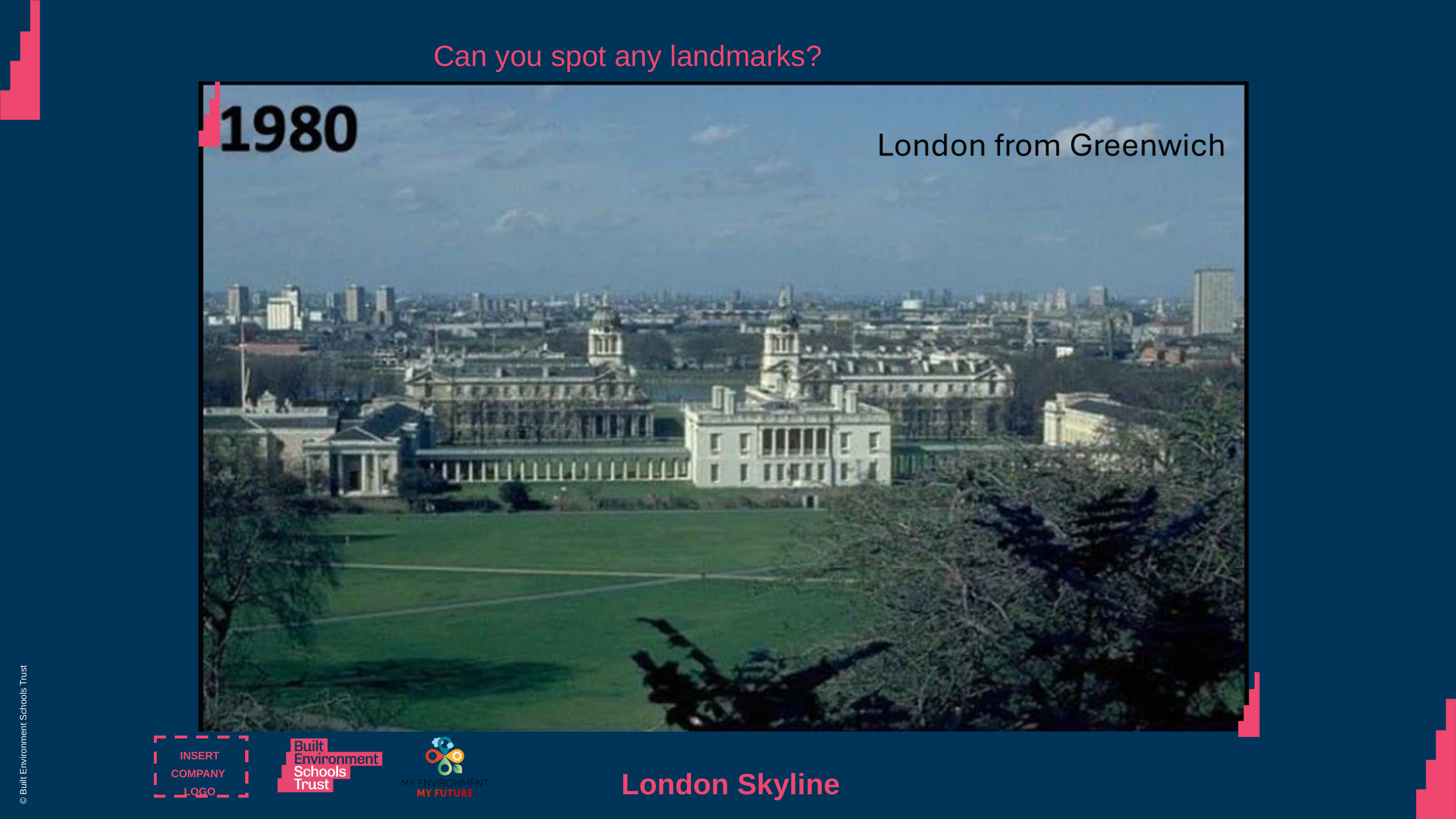

Can you spot any landmarks?

© Built Environment Schools Trust

INSERT COMPANY
LOGO
London Skyline